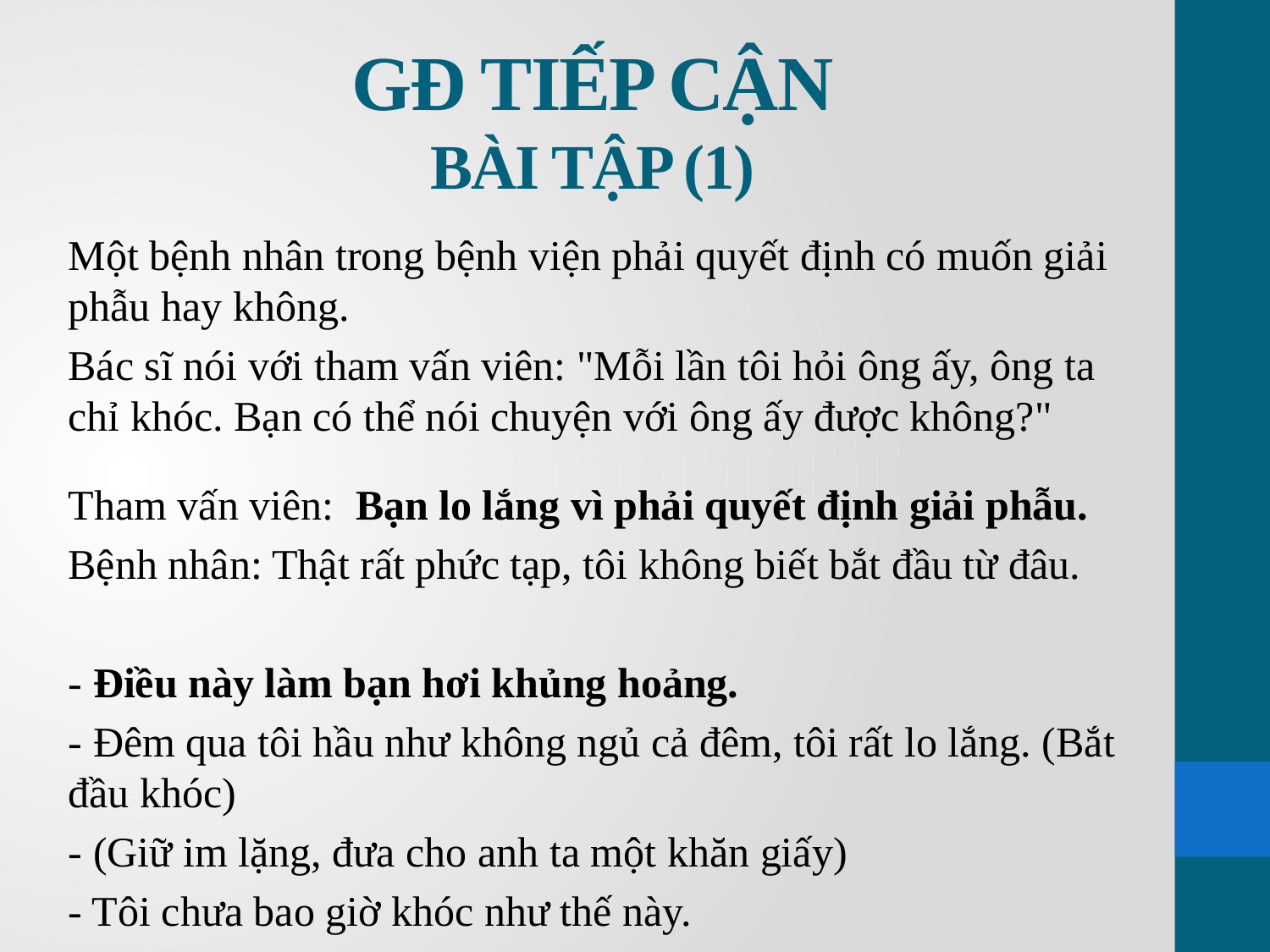

# GĐ TIẾP CẬN BÀI TẬP (1)
Một bệnh nhân trong bệnh viện phải quyết định có muốn giải phẫu hay không.
Bác sĩ nói với tham vấn viên: "Mỗi lần tôi hỏi ông ấy, ông ta chỉ khóc. Bạn có thể nói chuyện với ông ấy được không?"

Tham vấn viên:  Bạn lo lắng vì phải quyết định giải phẫu.
Bệnh nhân: Thật rất phức tạp, tôi không biết bắt đầu từ đâu.

- Điều này làm bạn hơi khủng hoảng.
- Đêm qua tôi hầu như không ngủ cả đêm, tôi rất lo lắng. (Bắt đầu khóc)
- (Giữ im lặng, đưa cho anh ta một khăn giấy)
- Tôi chưa bao giờ khóc như thế này.

- Điều này thực sự quan trọng.
- Đây là quyết định lớn nhất đời tôi (Tiếp tục khóc).

- Trong tình huống này đòi hỏi ông đưa ra quyết định sớm
- Đúng vậy, càng ngày nó đòi hỏi tôi phải quyết định nhanh hơn, không thể kéo dài được